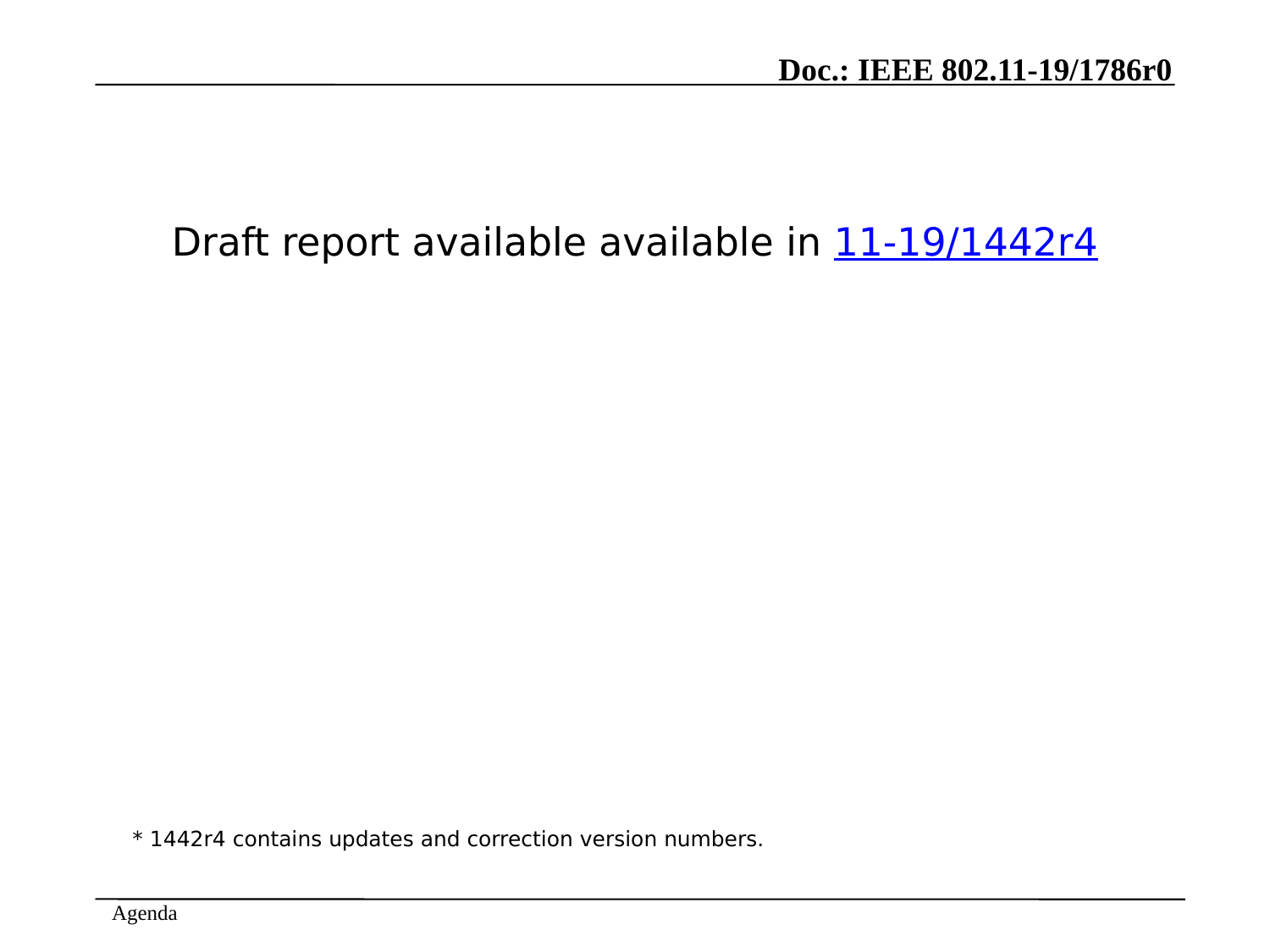

Draft report available available in 11-19/1442r4
* 1442r4 contains updates and correction version numbers.